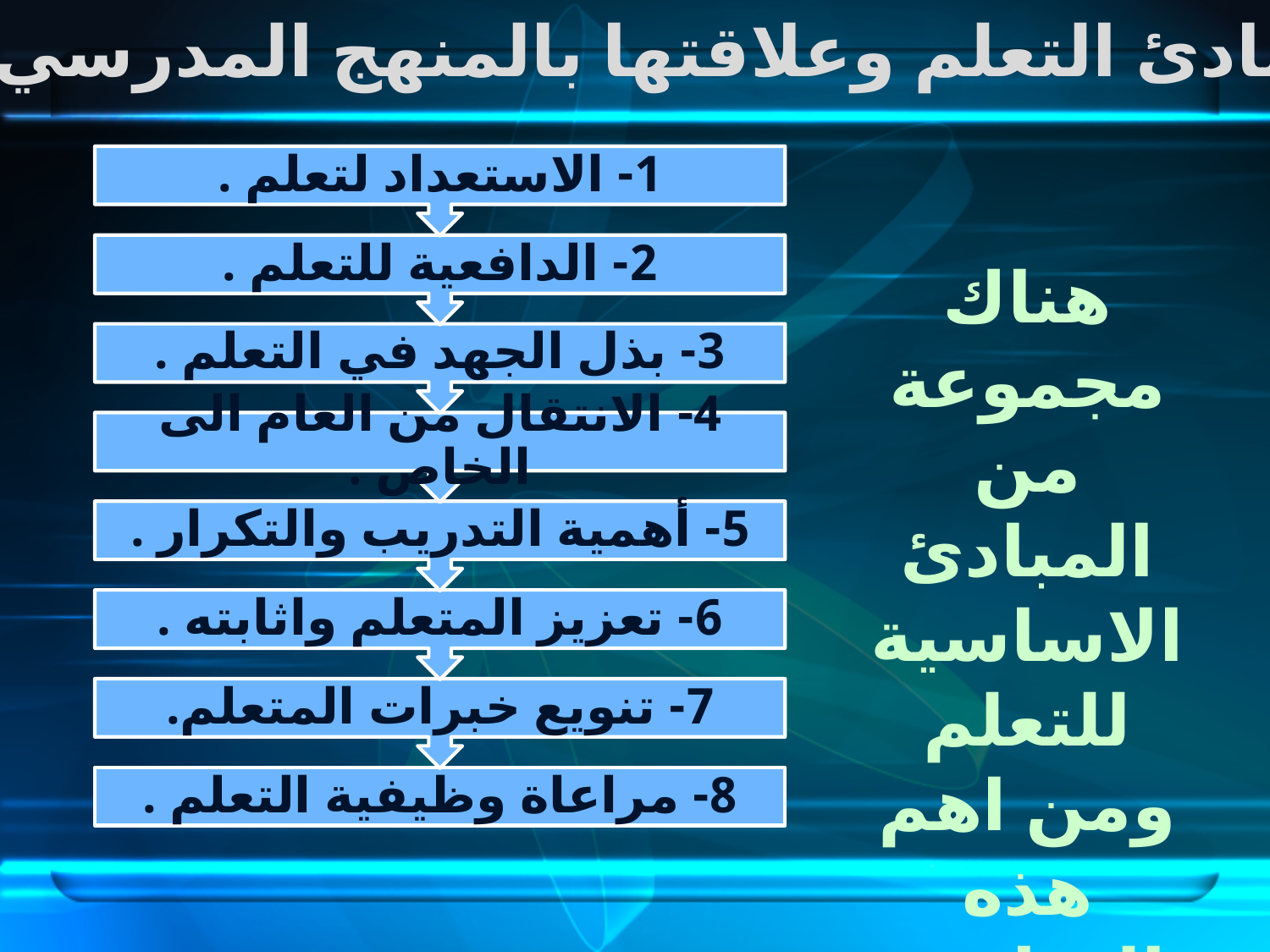

مبادئ التعلم وعلاقتها بالمنهج المدرسي :
8- مراعاة وظيفية التعلم .
7- تنويع خبرات المتعلم.
6- تعزيز المتعلم واثابته .
5- أهمية التدريب والتكرار .
4- الانتقال من العام الى الخاص .
3- بذل الجهد في التعلم .
2- الدافعية للتعلم .
1- الاستعداد لتعلم .
هناك مجموعة من المبادئ الاساسية للتعلم ومن اهم هذه المبادئ: